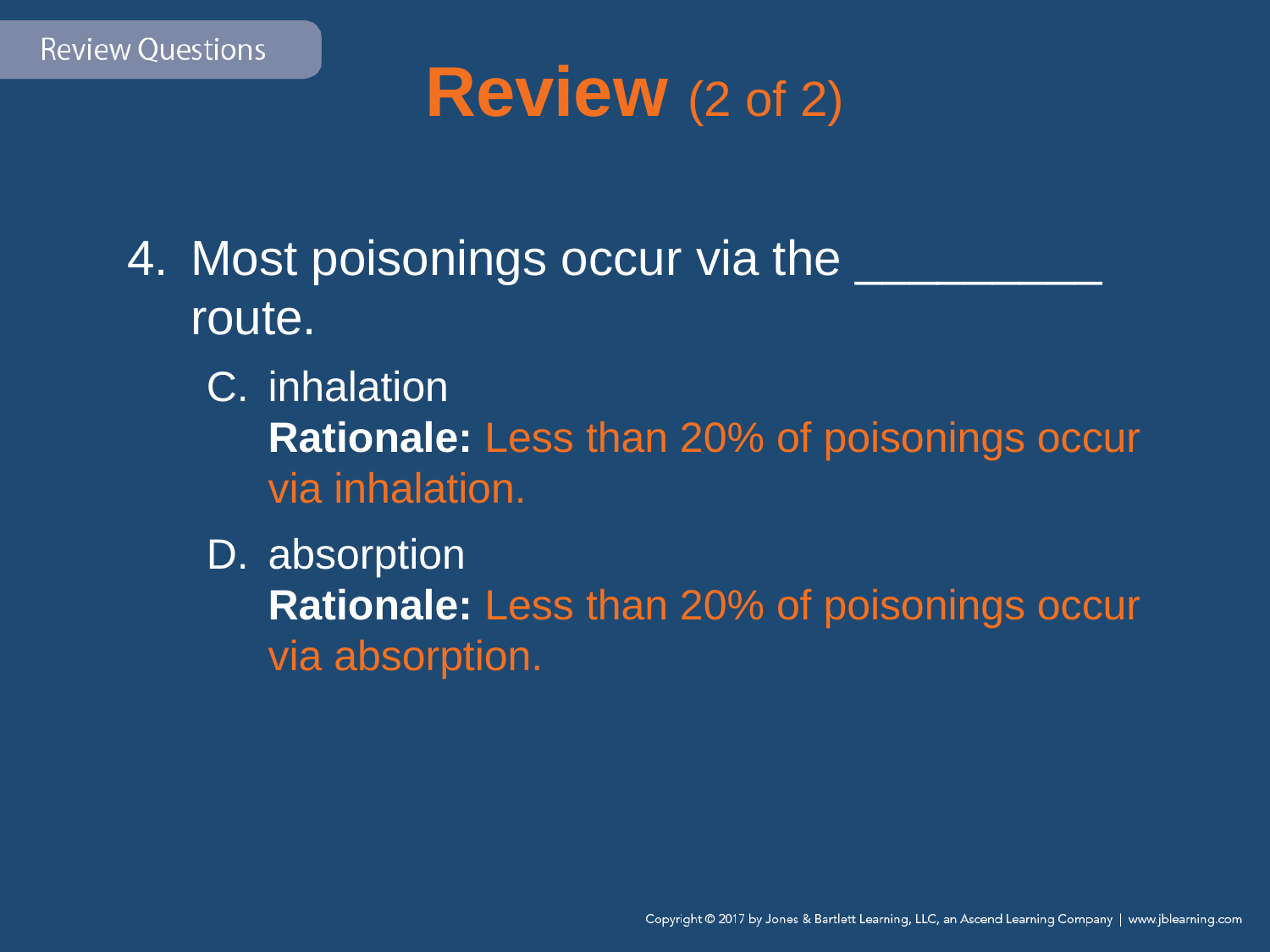

# Review (2 of 2)
Most poisonings occur via the _________ route.
inhalation
Rationale: Less than 20% of poisonings occur via inhalation.
absorption
Rationale: Less than 20% of poisonings occur via absorption.